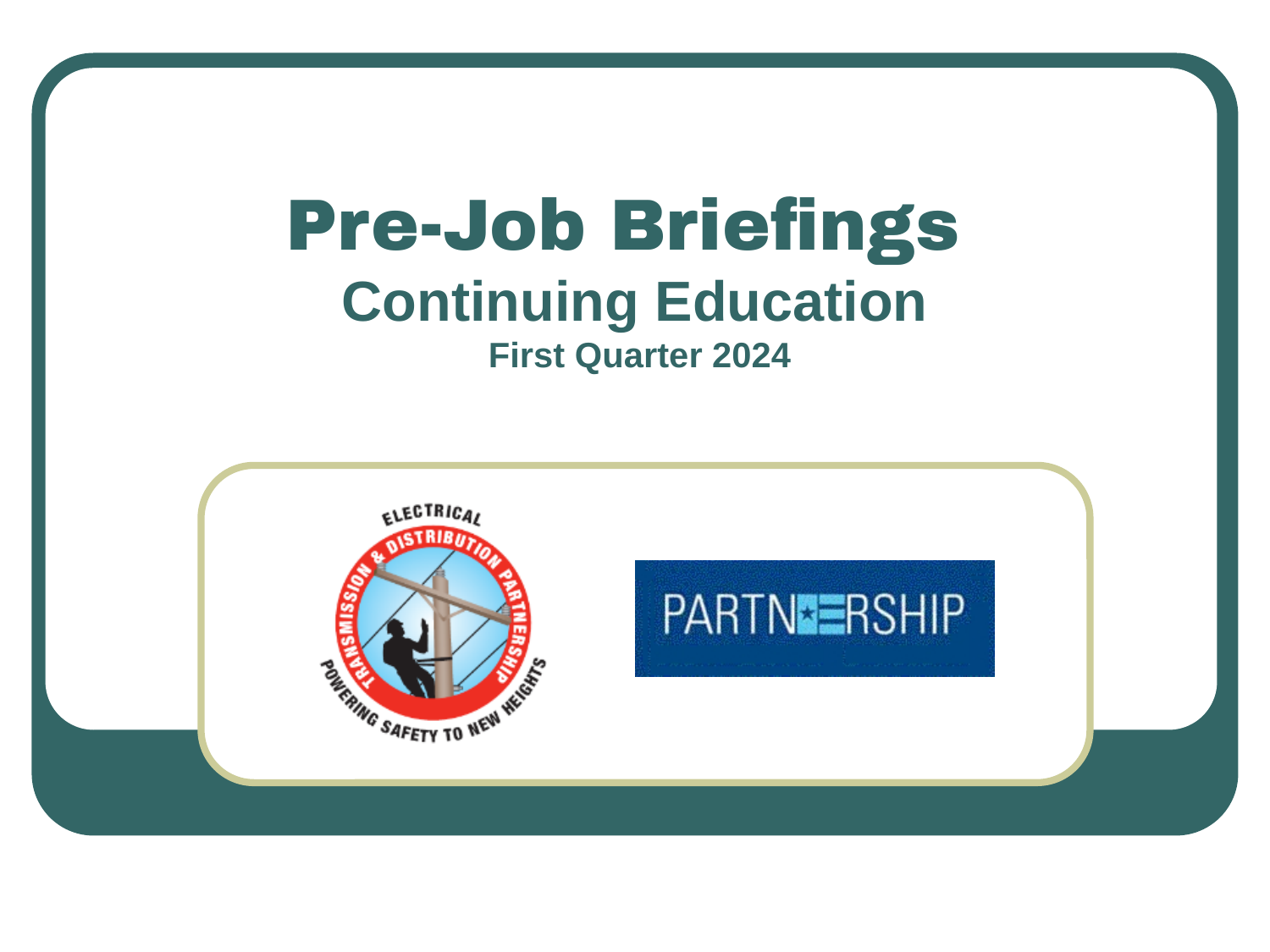

# Pre-Job Briefings Continuing Education First Quarter 2024